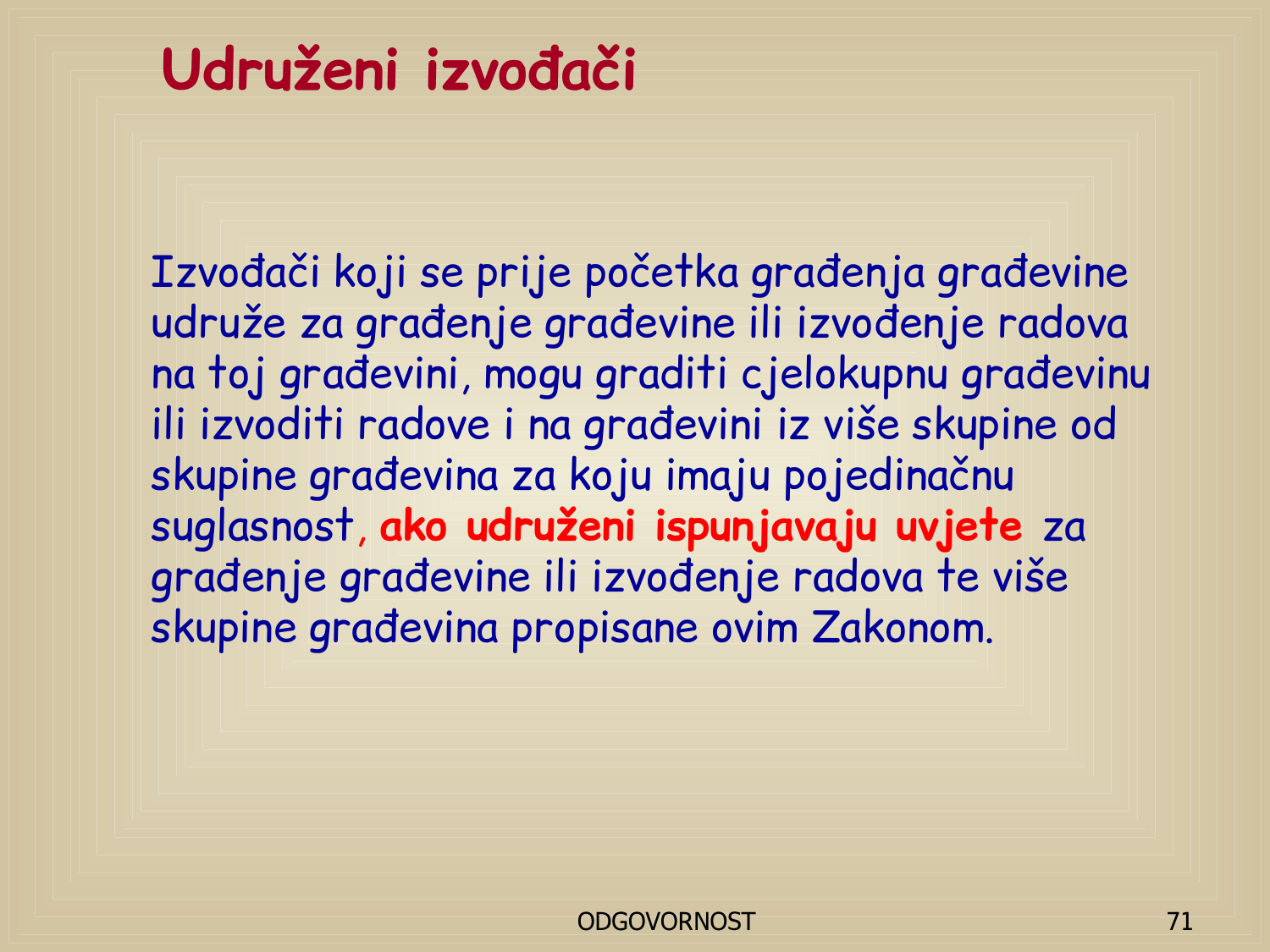

# Udruženi izvođači
Izvođači koji se prije početka građenja građevine udruže za građenje građevine ili izvođenje radova na toj građevini, mogu graditi cjelokupnu građevinu ili izvoditi radove i na građevini iz više skupine od skupine građevina za koju imaju pojedinačnu suglasnost, ako udruženi ispunjavaju uvjete za građenje građevine ili izvođenje radova te više skupine građevina propisane ovim Zakonom.

ODGOVORNOST
71